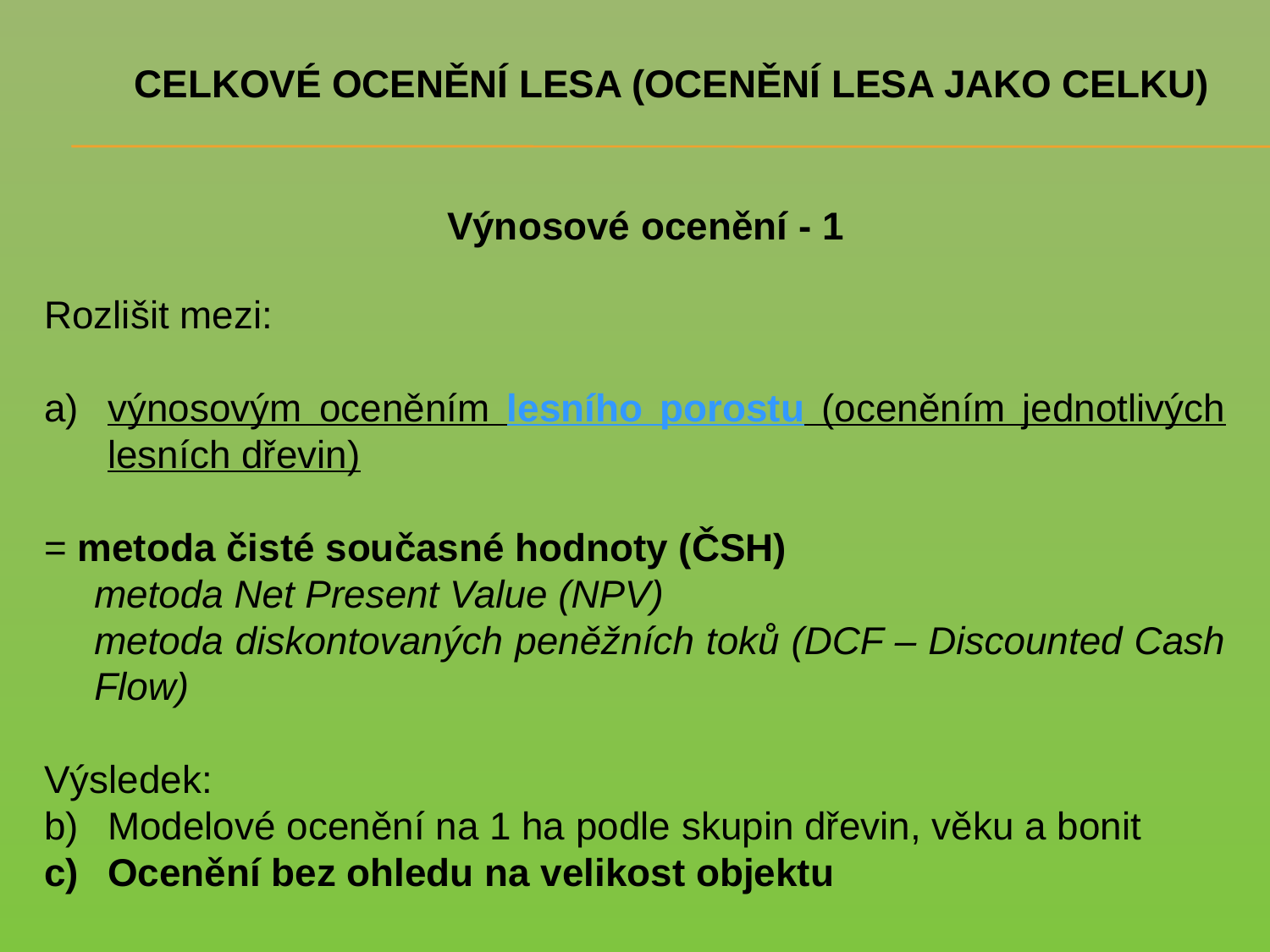

# CELKOVÉ OCENĚNÍ LESA (OCENĚNÍ LESA JAKO CELKU)

Výnosové ocenění - 1
Rozlišit mezi:

výnosovým oceněním lesního porostu (oceněním jednotlivých lesních dřevin)

= metoda čisté současné hodnoty (ČSH)
metoda Net Present Value (NPV)
metoda diskontovaných peněžních toků (DCF – Discounted Cash Flow)

Výsledek:
Modelové ocenění na 1 ha podle skupin dřevin, věku a bonit
Ocenění bez ohledu na velikost objektu